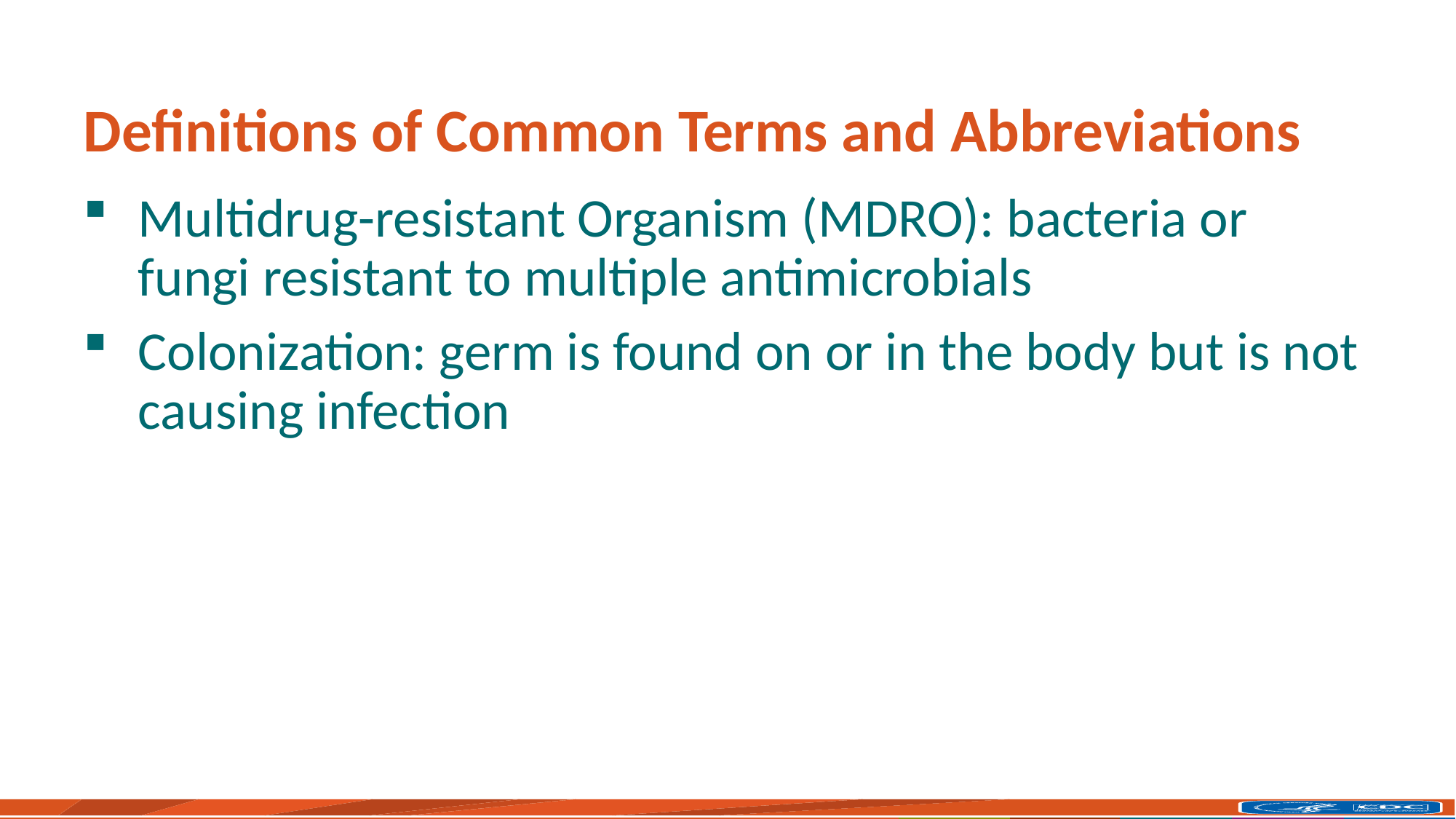

# Definitions of Common Terms and Abbreviations
Multidrug-resistant Organism (MDRO): bacteria or fungi resistant to multiple antimicrobials
Colonization: germ is found on or in the body but is not causing infection